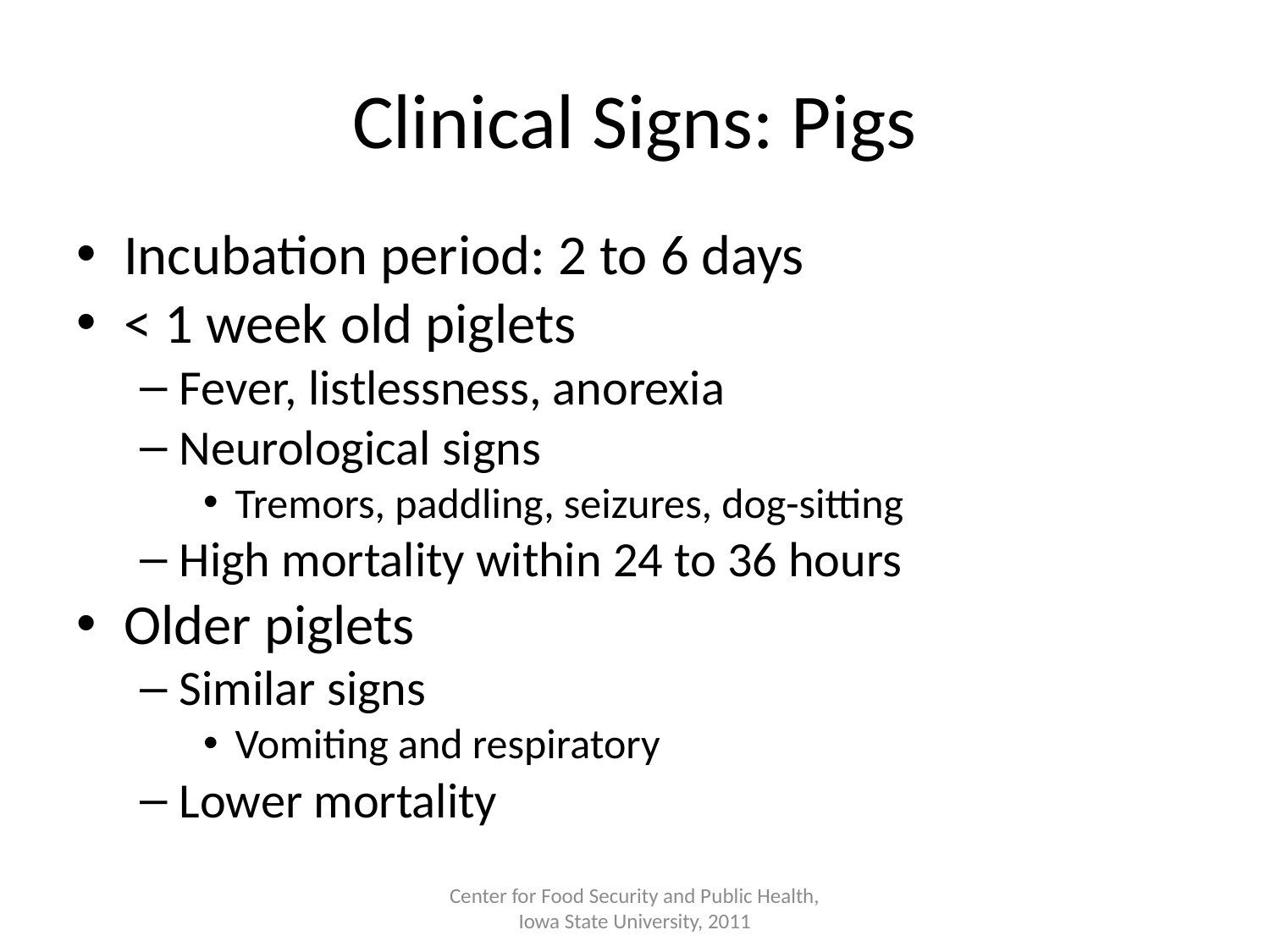

# Clinical Signs: Pigs
Incubation period: 2 to 6 days
< 1 week old piglets
Fever, listlessness, anorexia
Neurological signs
Tremors, paddling, seizures, dog-sitting
High mortality within 24 to 36 hours
Older piglets
Similar signs
Vomiting and respiratory
Lower mortality
Center for Food Security and Public Health, Iowa State University, 2011